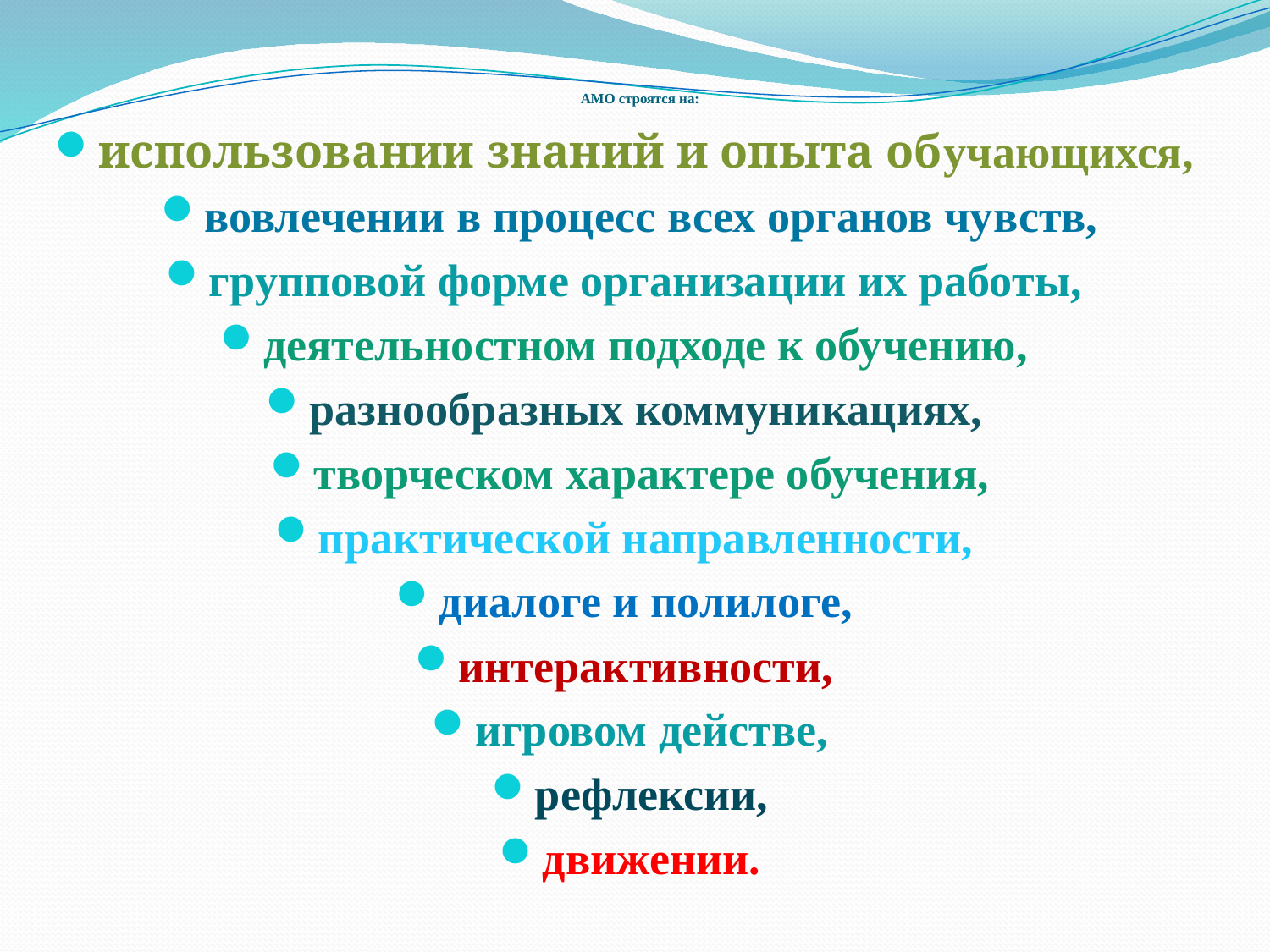

# АМО строятся на:
использовании знаний и опыта обучающихся,
вовлечении в процесс всех органов чувств,
групповой форме организации их работы,
деятельностном подходе к обучению,
разнообразных коммуникациях,
творческом характере обучения,
практической направленности,
диалоге и полилоге,
интерактивности,
игровом действе,
рефлексии,
движении.